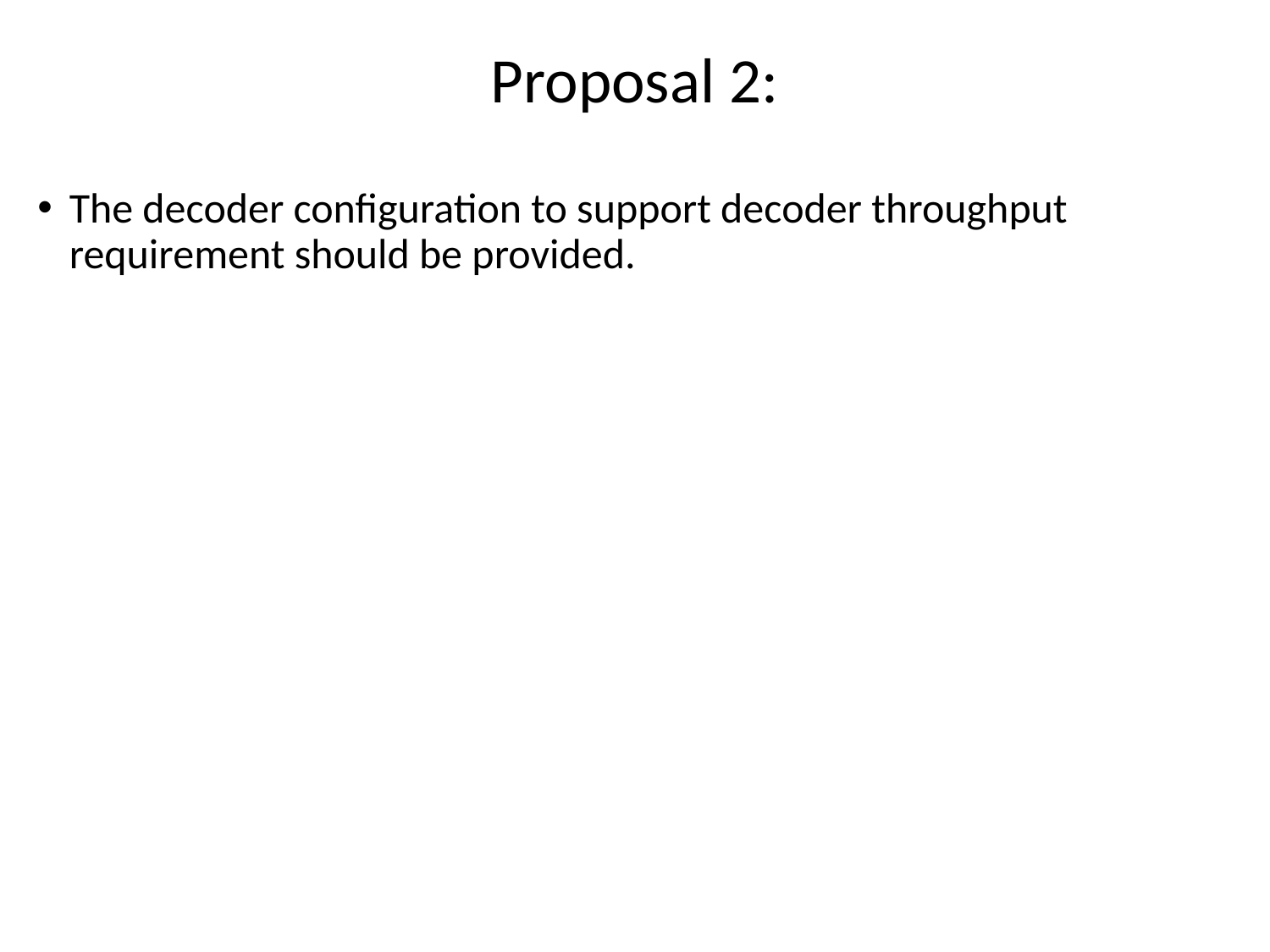

# Proposal 2:
The decoder configuration to support decoder throughput requirement should be provided.